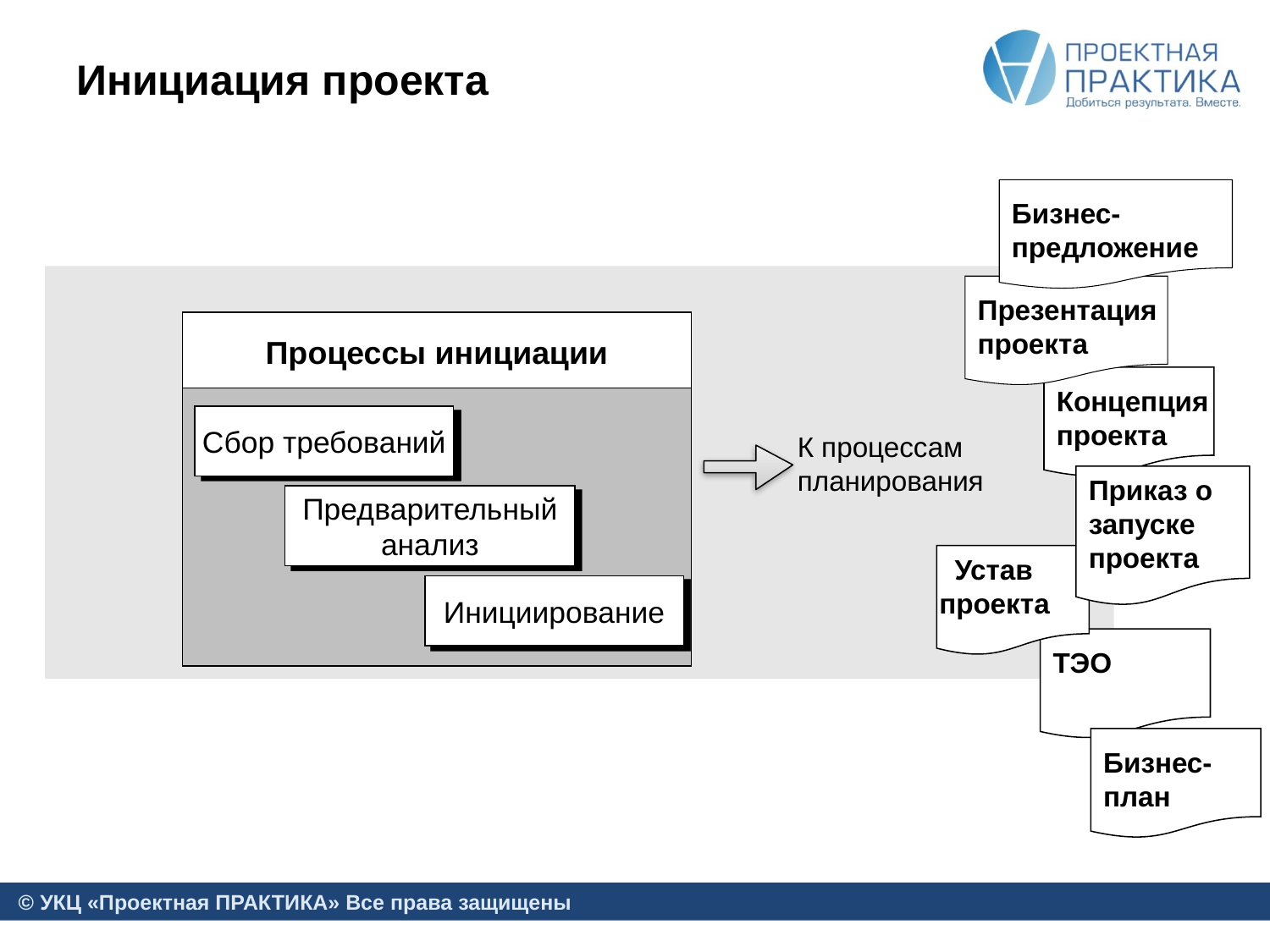

# Инициация проекта

Бизнес-предложение

Презентация проекта

Процессы инициации

Концепция проекта

Сбор требований
К процессам
планирования

Приказ о запуске проекта
Предварительный анализ
  Устав     проекта

Инициирование

ТЭО

Бизнес-план